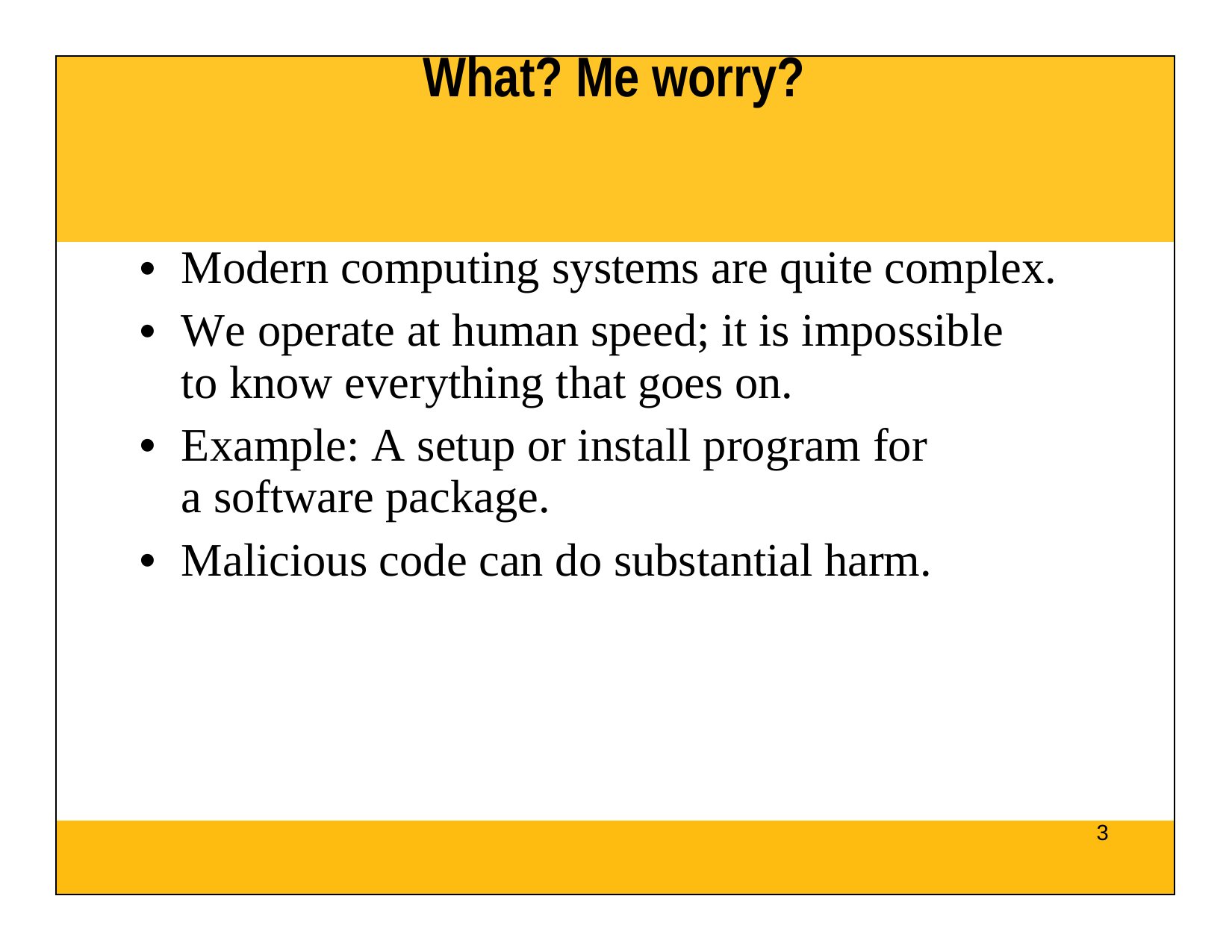

| What? Me worry? |
| --- |
| Modern computing systems are quite complex. We operate at human speed; it is impossible to know everything that goes on. Example: A setup or install program for a software package. Malicious code can do substantial harm. |
| 3 |